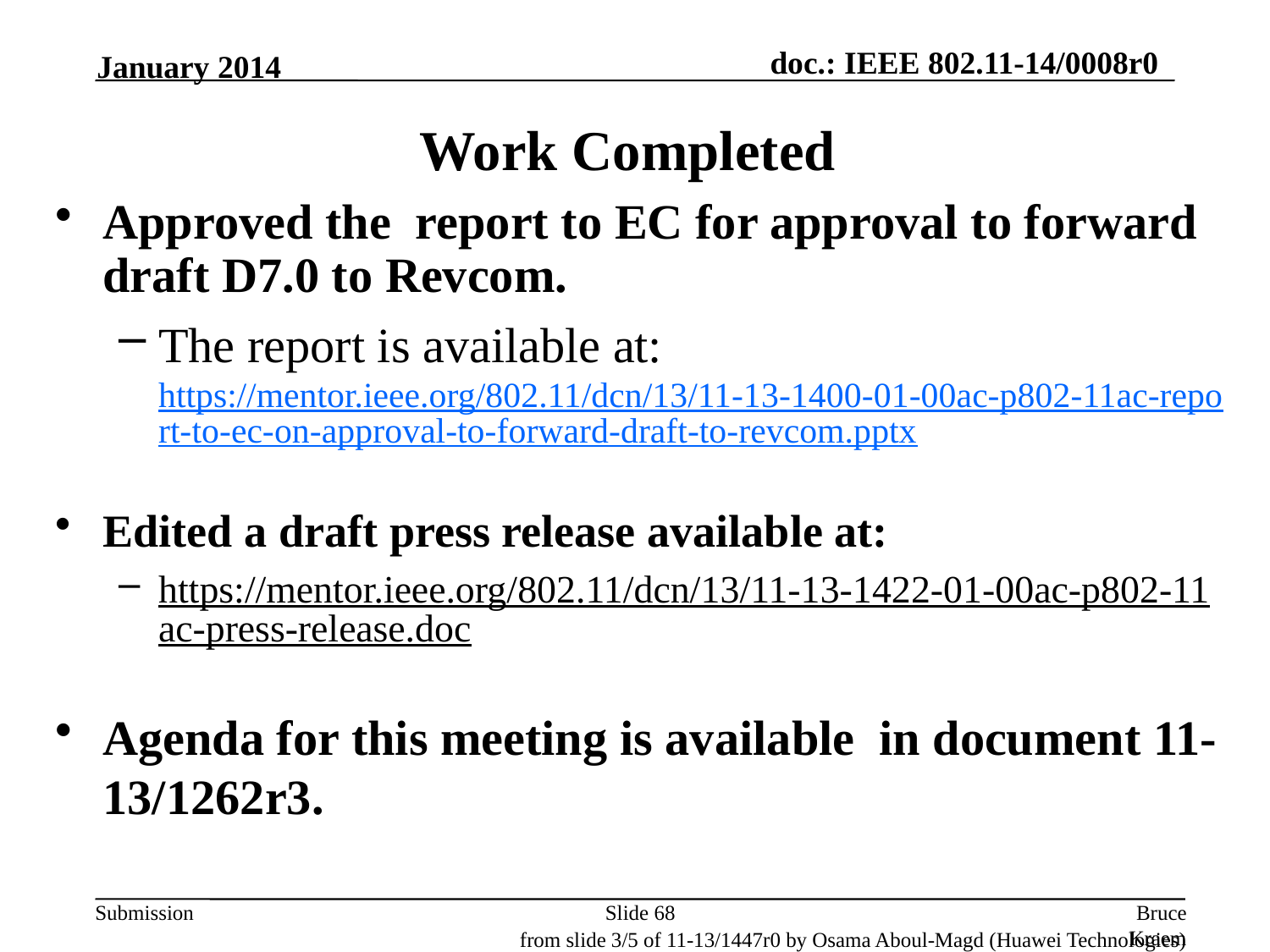

January 2014
# Work Completed
Approved the  report to EC for approval to forward draft D7.0 to Revcom.
The report is available at: https://mentor.ieee.org/802.11/dcn/13/11-13-1400-01-00ac-p802-11ac-report-to-ec-on-approval-to-forward-draft-to-revcom.pptx
Edited a draft press release available at:
https://mentor.ieee.org/802.11/dcn/13/11-13-1422-01-00ac-p802-11ac-press-release.doc
Agenda for this meeting is available  in document 11-13/1262r3.

Slide 68
Bruce Kraemer, Marvell
from slide 3/5 of 11-13/1447r0 by Osama Aboul-Magd (Huawei Technologies)